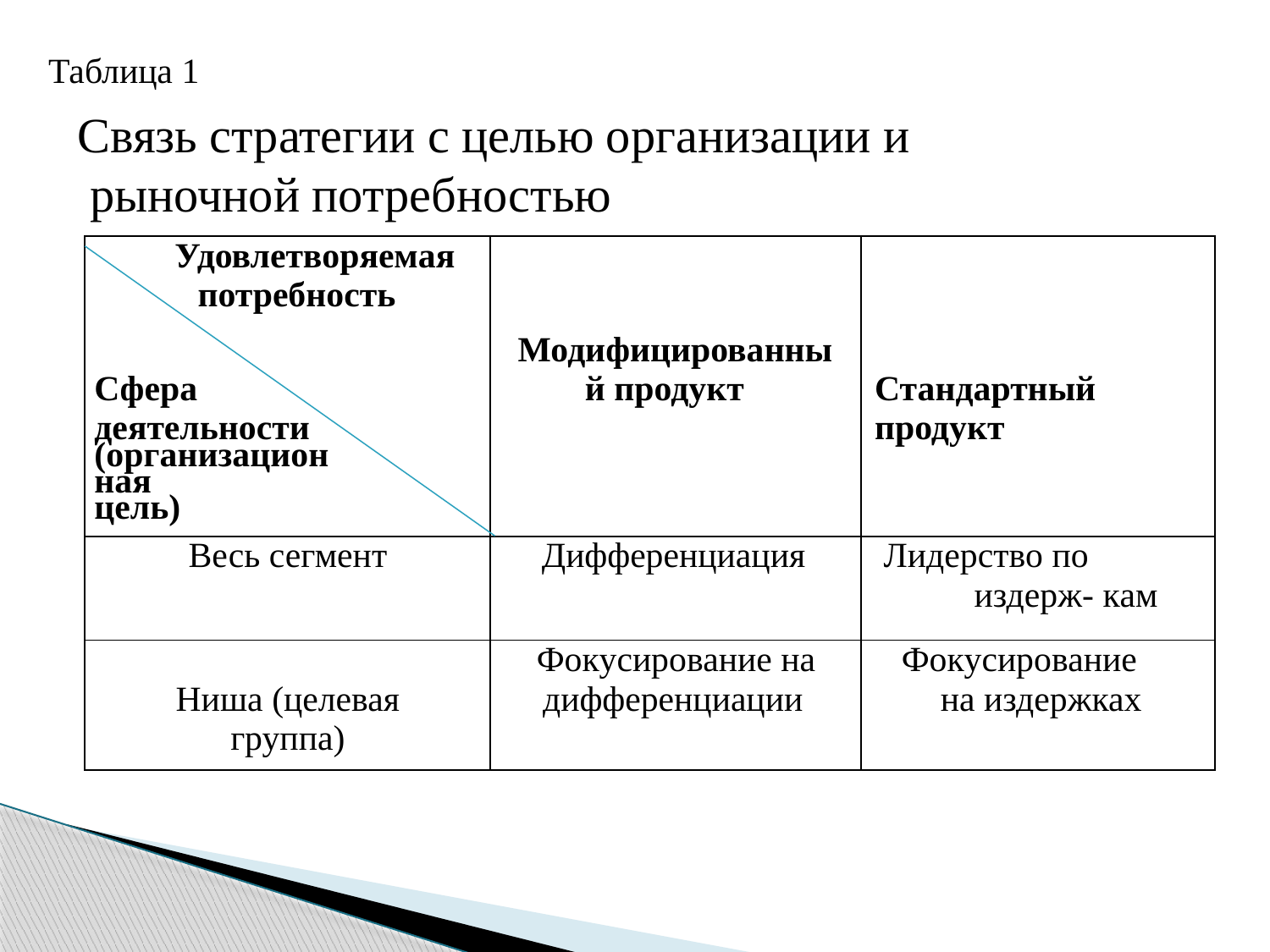

Таблица 1

Связь стратегии с целью организации и
 рыночной потребностью
| Удовлетворяемая потребность |  |  |
| --- | --- | --- |
| Сфера деятельности (организационная цель) | Модифицированный продукт | Стандартный продукт |
| Весь сегмент | Дифференциация | Лидерство по издерж- кам |
| Ниша (целевая группа) | Фокусирование на дифференциации | Фокусирование на издержках |